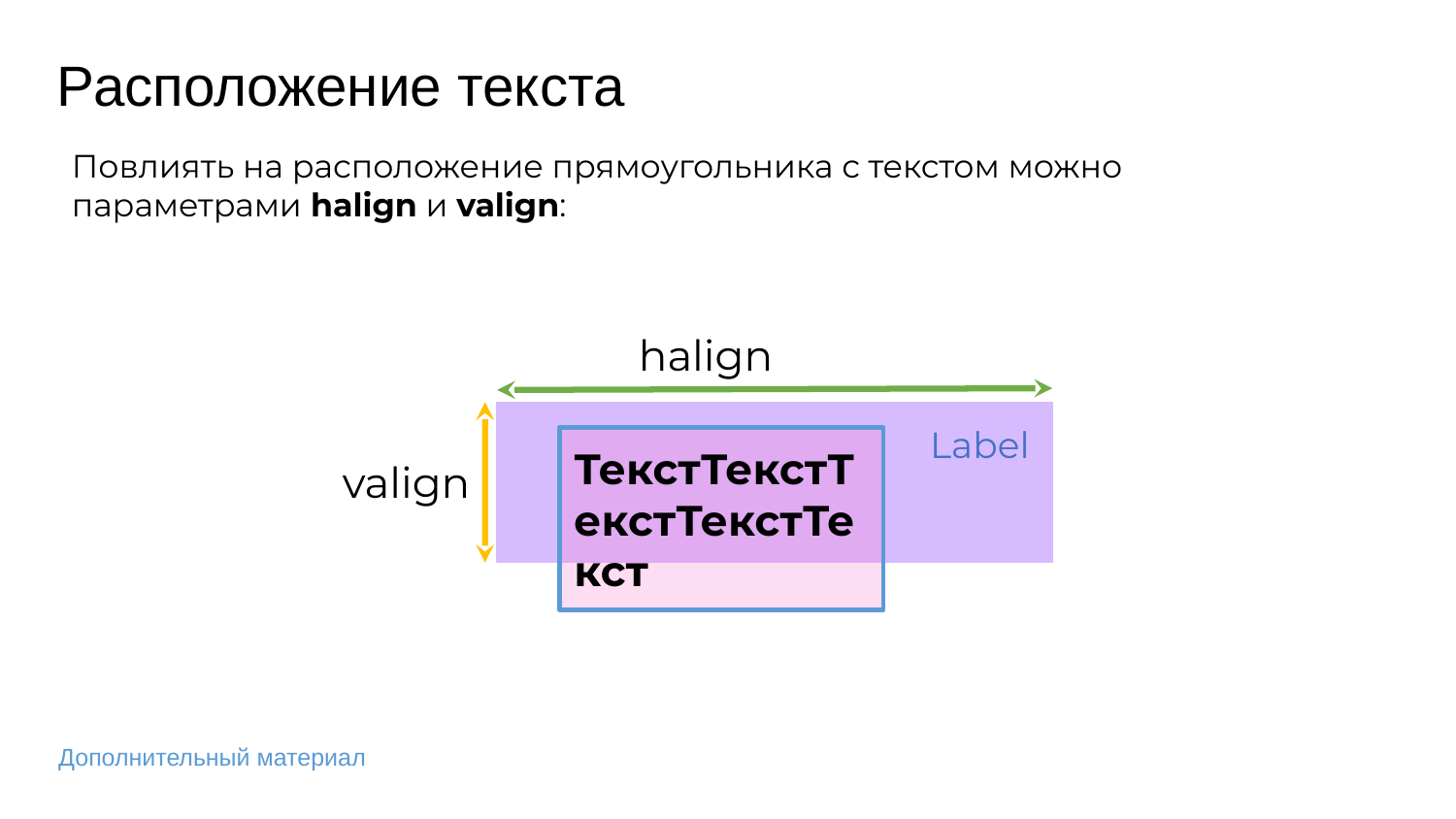

Расположение текста
Повлиять на расположение прямоугольника с текстом можно параметрами halign и valign:

halign

Label
ТекстТекстТекстТекстТекст
valign

Дополнительный материал